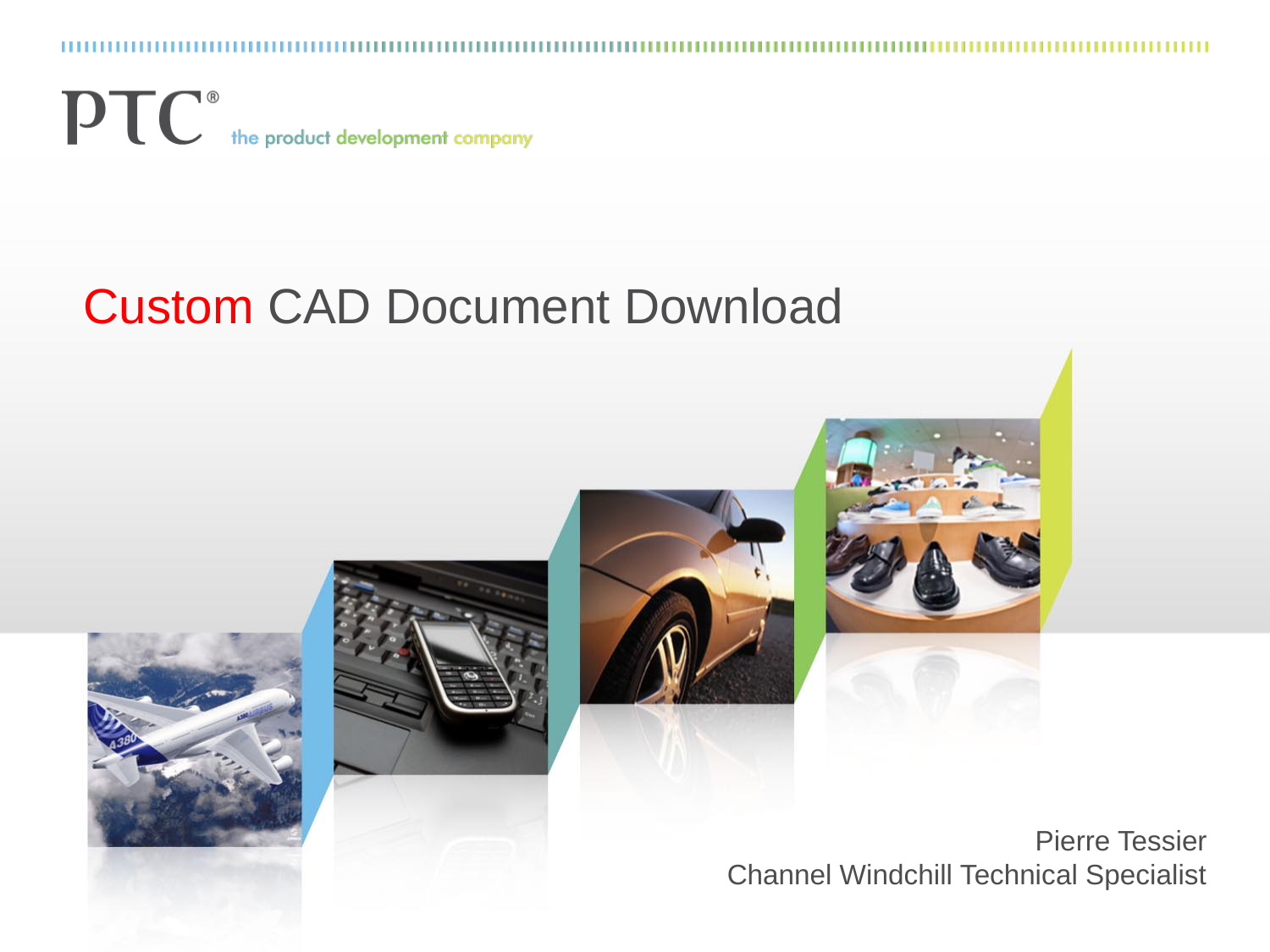

# Custom CAD Document Download
Pierre Tessier
 Channel Windchill Technical Specialist